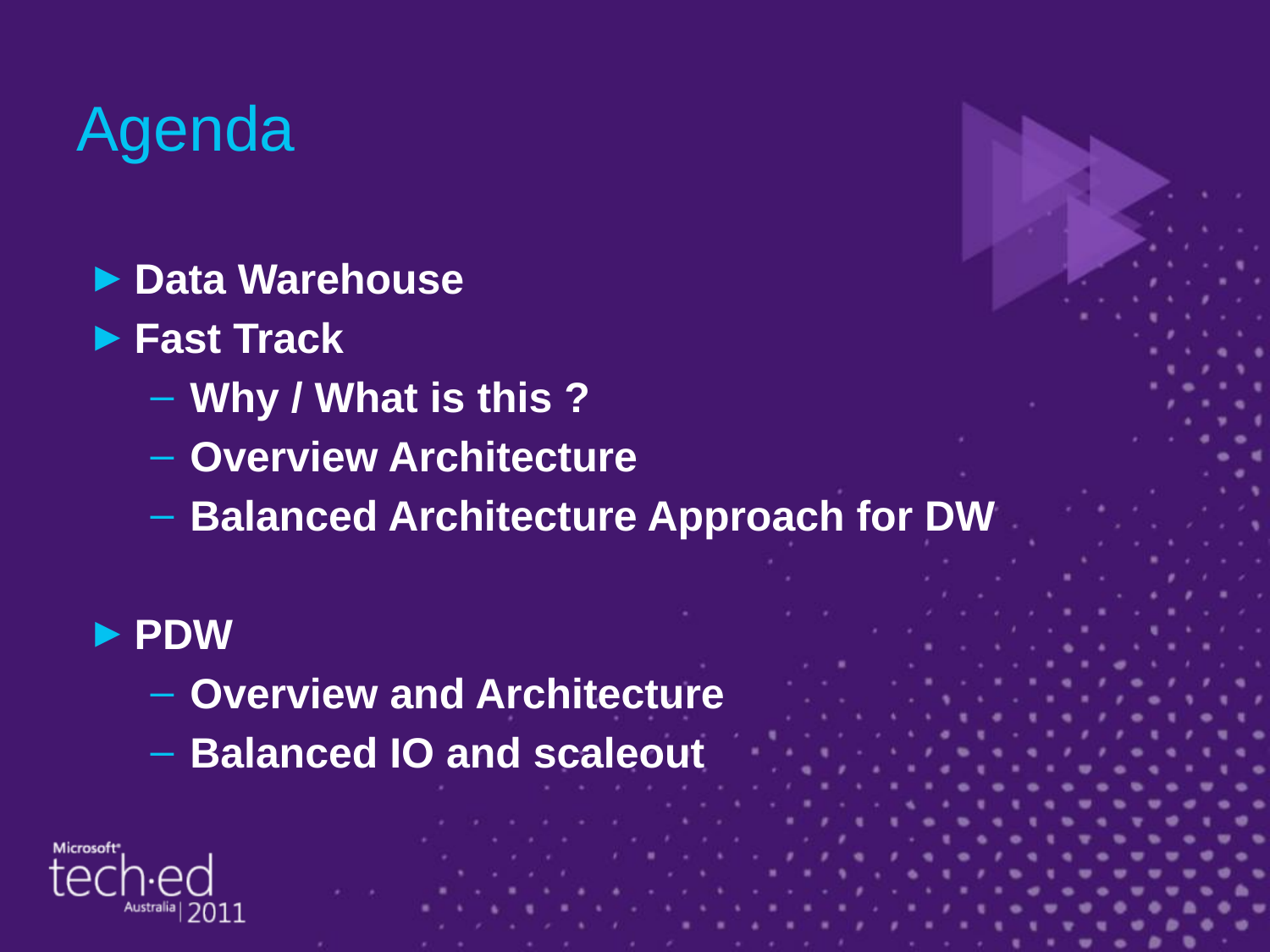

# Agenda

Data Warehouse
Fast Track
Why / What is this ?
Overview Architecture
Balanced Architecture Approach for DW

PDW
Overview and Architecture
Balanced IO and scaleout